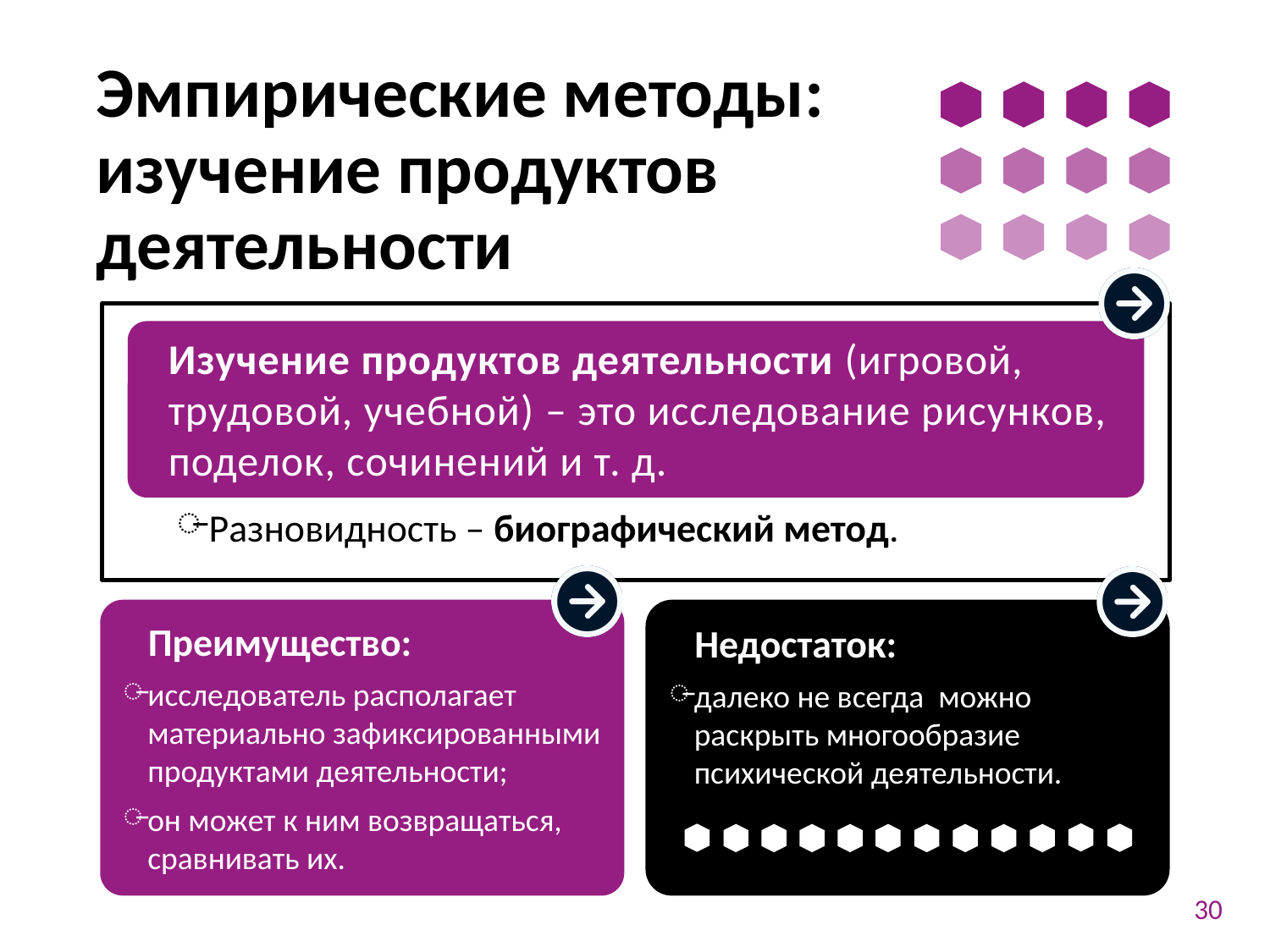

# Эмпирические методы: изучение продуктов деятельности

Разновидность – биографический метод.
Изучение продуктов деятельности (игровой, трудовой, учебной) – это исследование рисунков, поделок, сочинений и т. д.

Преимущество:
исследователь располагает материально зафиксированными продуктами деятельности;
он может к ним возвращаться, сравнивать их.
Недостаток:
далеко не всегда  можно раскрыть многообразие психической деятельности.

30